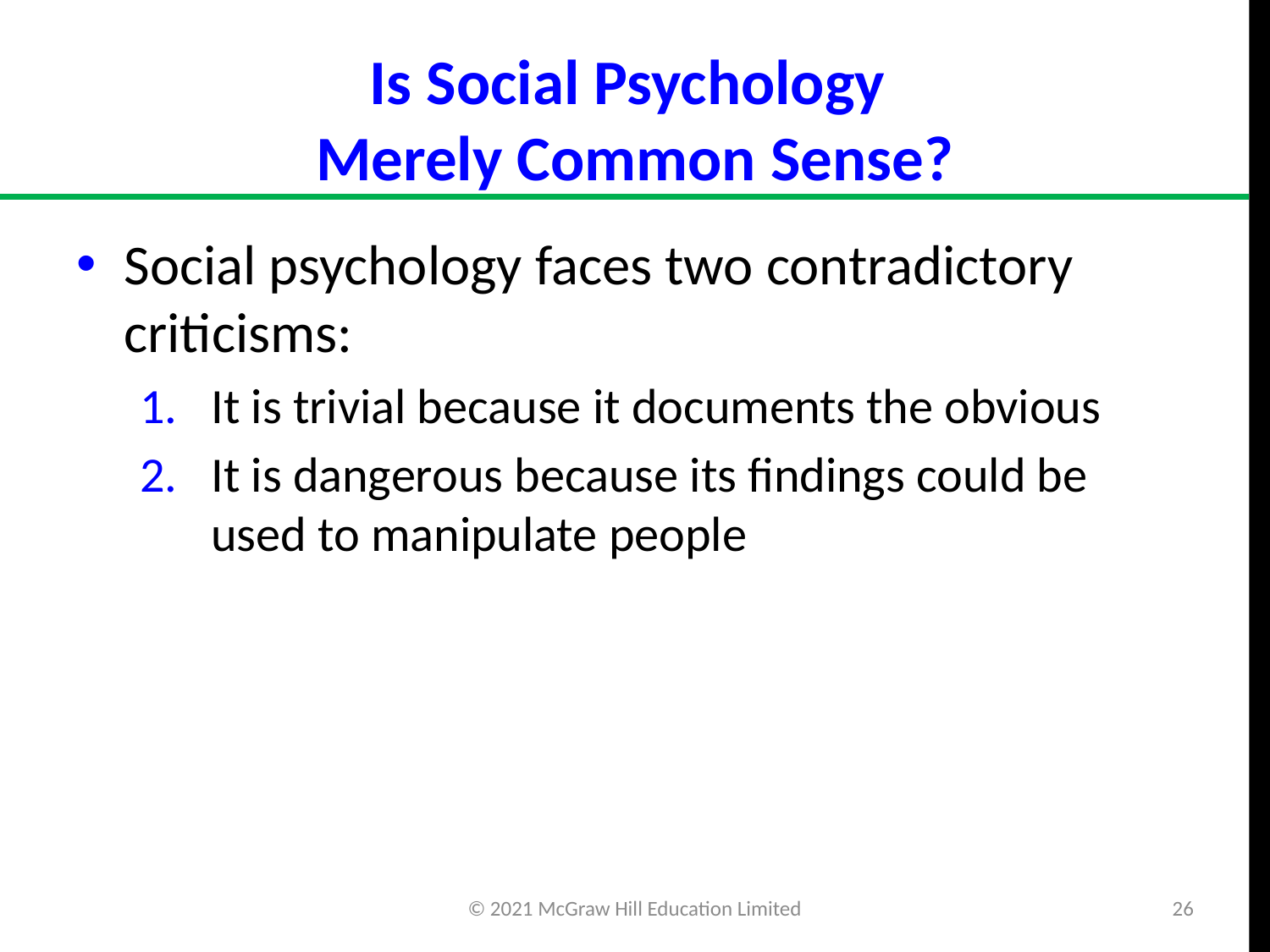

# Is Social Psychology Merely Common Sense?
Social psychology faces two contradictory criticisms:
It is trivial because it documents the obvious
It is dangerous because its findings could be used to manipulate people

© 2021 McGraw Hill Education Limited
26